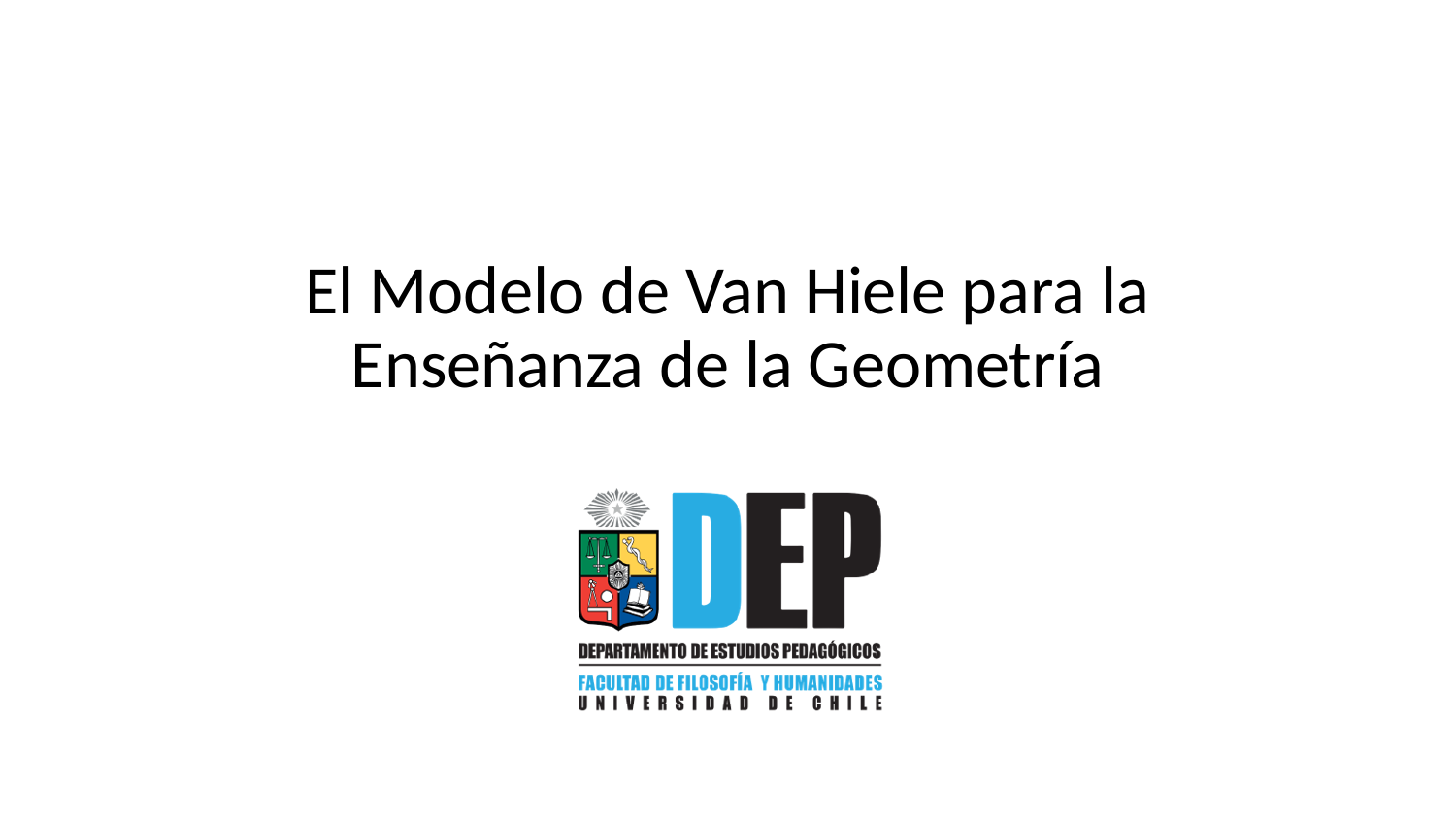

# El Modelo de Van Hiele para la Enseñanza de la Geometría